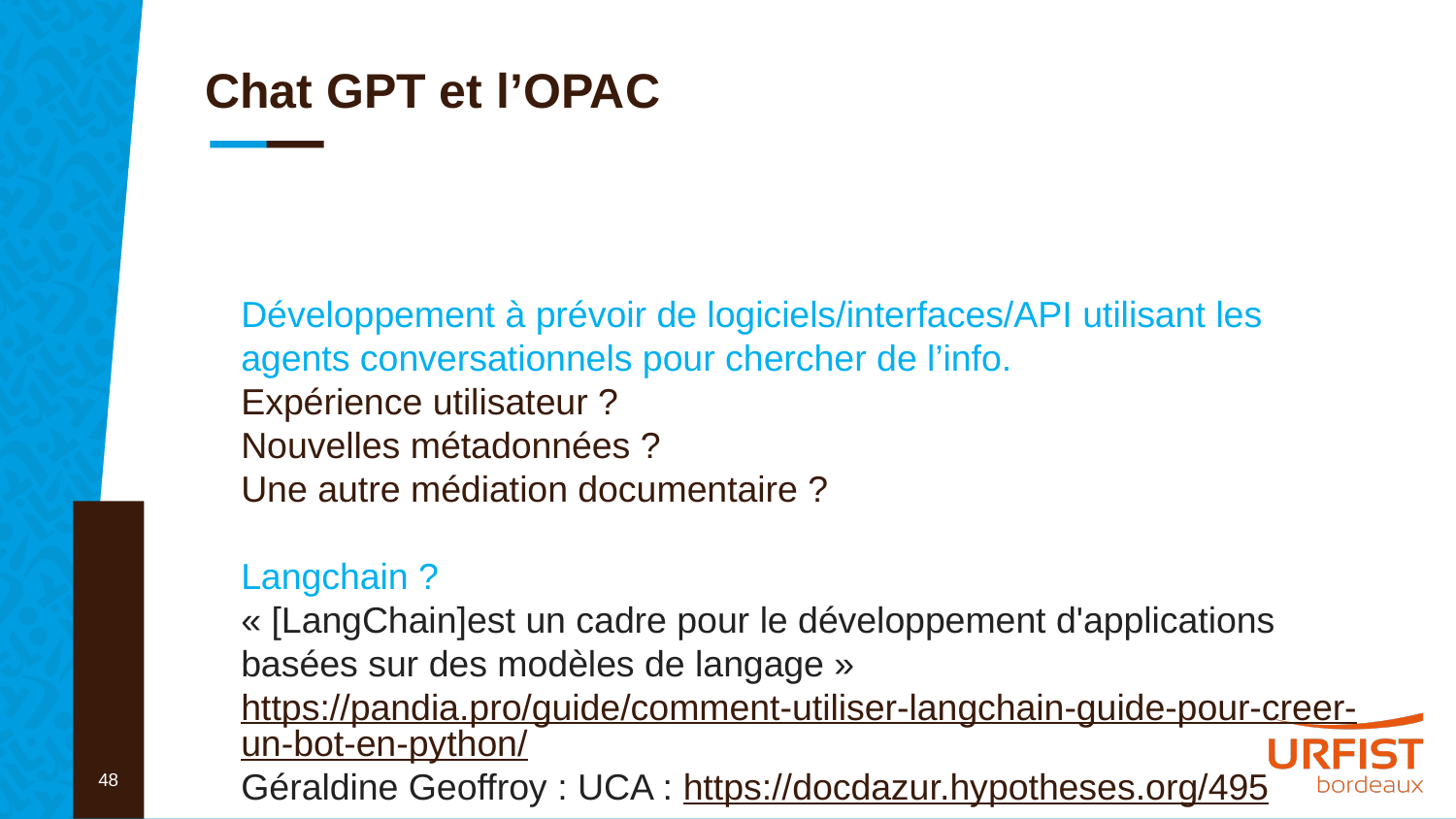

# Chat GPT et l’OPAC
Développement à prévoir de logiciels/interfaces/API utilisant les agents conversationnels pour chercher de l’info.
Expérience utilisateur ?
Nouvelles métadonnées ?
Une autre médiation documentaire ?

Langchain ?
« [LangChain]est un cadre pour le développement d'applications basées sur des modèles de langage » https://pandia.pro/guide/comment-utiliser-langchain-guide-pour-creer-un-bot-en-python/
Géraldine Geoffroy : UCA : https://docdazur.hypotheses.org/495

48